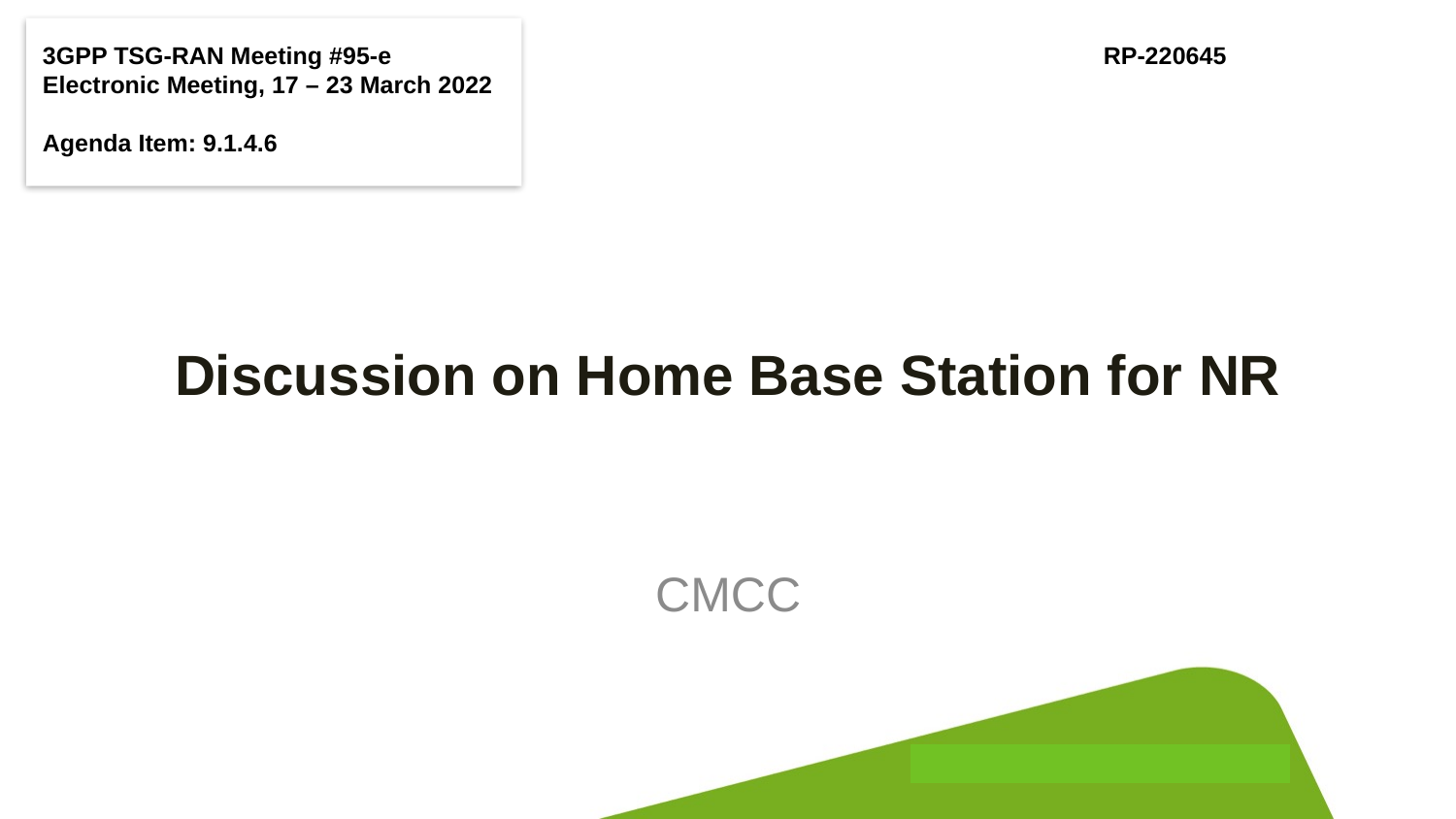

3GPP TSG-RAN Meeting #95-e
Electronic Meeting, 17 – 23 March 2022

Agenda Item: 9.1.4.6

 RP-220645
# Discussion on Home Base Station for NR
CMCC